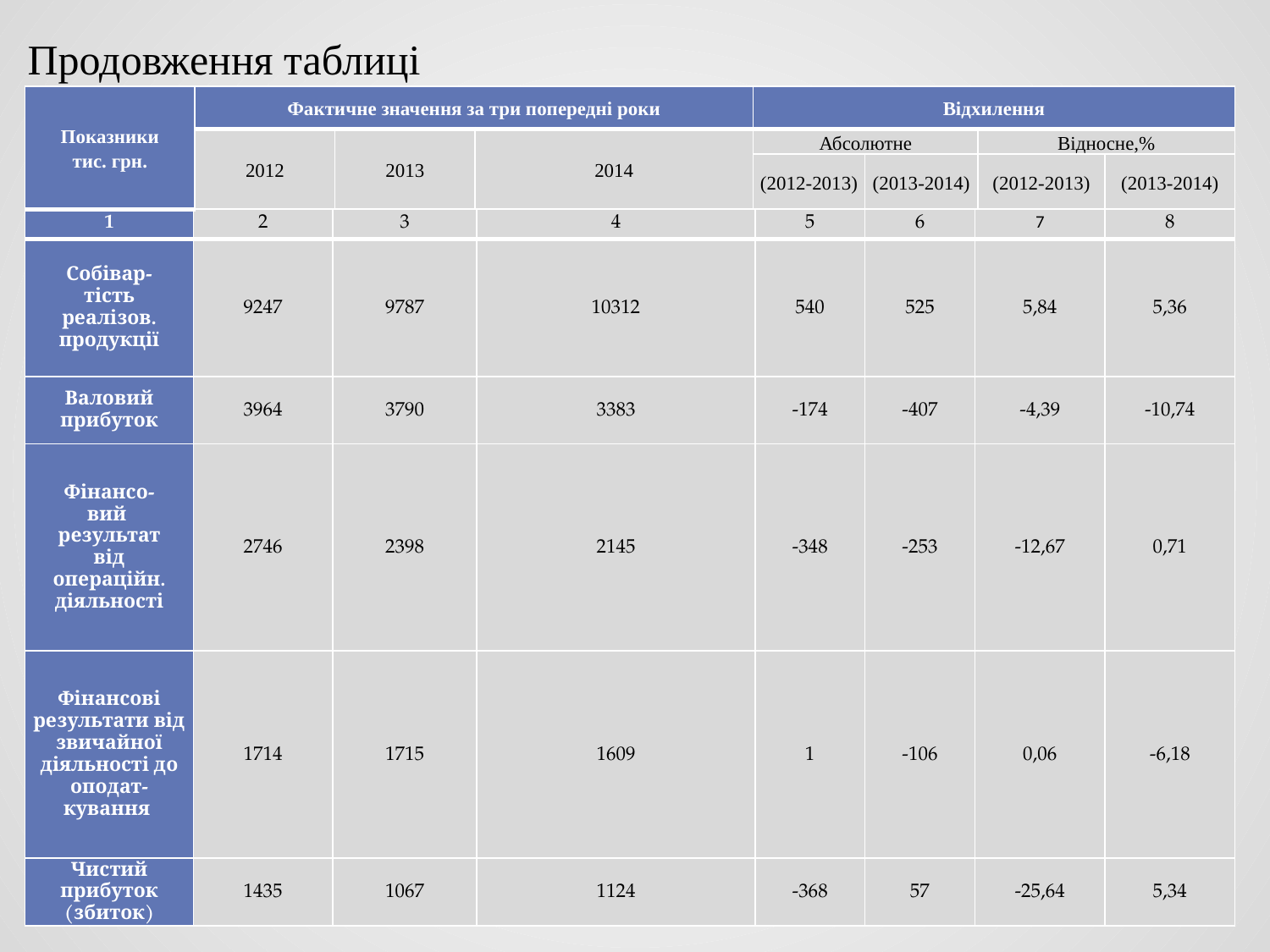

Продовження таблиці
| Показники тис. грн. | Фактичне значення за три попередні роки |  |  | Відхилення |  |  |  |
| --- | --- | --- | --- | --- | --- | --- | --- |
|  | 2012 | 2013 | 2014 | Абсолютне |  | Відносне,% |  |
|  |  |  |  | (2012-2013) | (2013-2014) | (2012-2013) | (2013-2014) |
| 1 | 2 | 3 | 4 | 5 | 6 | 7 | 8 |
| --- | --- | --- | --- | --- | --- | --- | --- |
| Собівар- тість реалізов. продукції | 9247 | 9787 | 10312 | 540 | 525 | 5,84 | 5,36 |
| Валовий прибуток | 3964 | 3790 | 3383 | -174 | -407 | -4,39 | -10,74 |
| Фінансо- вий результат від операційн. діяльності | 2746 | 2398 | 2145 | -348 | -253 | -12,67 | 0,71 |
| Фінансові результати від звичайної діяльності до оподат- кування | 1714 | 1715 | 1609 | 1 | -106 | 0,06 | -6,18 |
| Чистий прибуток (збиток) | 1435 | 1067 | 1124 | -368 | 57 | -25,64 | 5,34 |